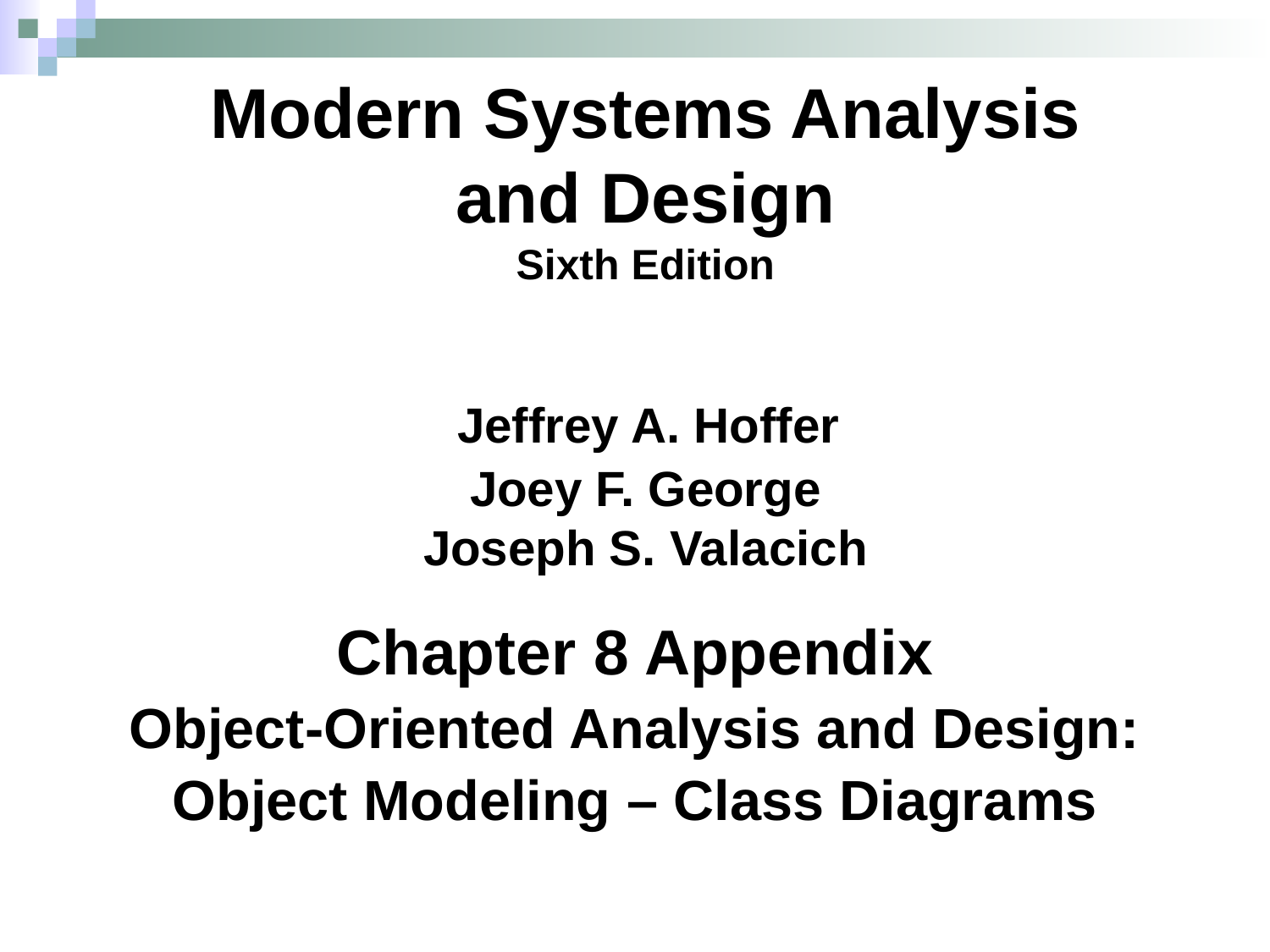

Modern Systems Analysis
and Design
Sixth Edition
 Jeffrey A. Hoffer
Joey F. George
Joseph S. Valacich
Chapter 8 Appendix
Object-Oriented Analysis and Design:
Object Modeling – Class Diagrams